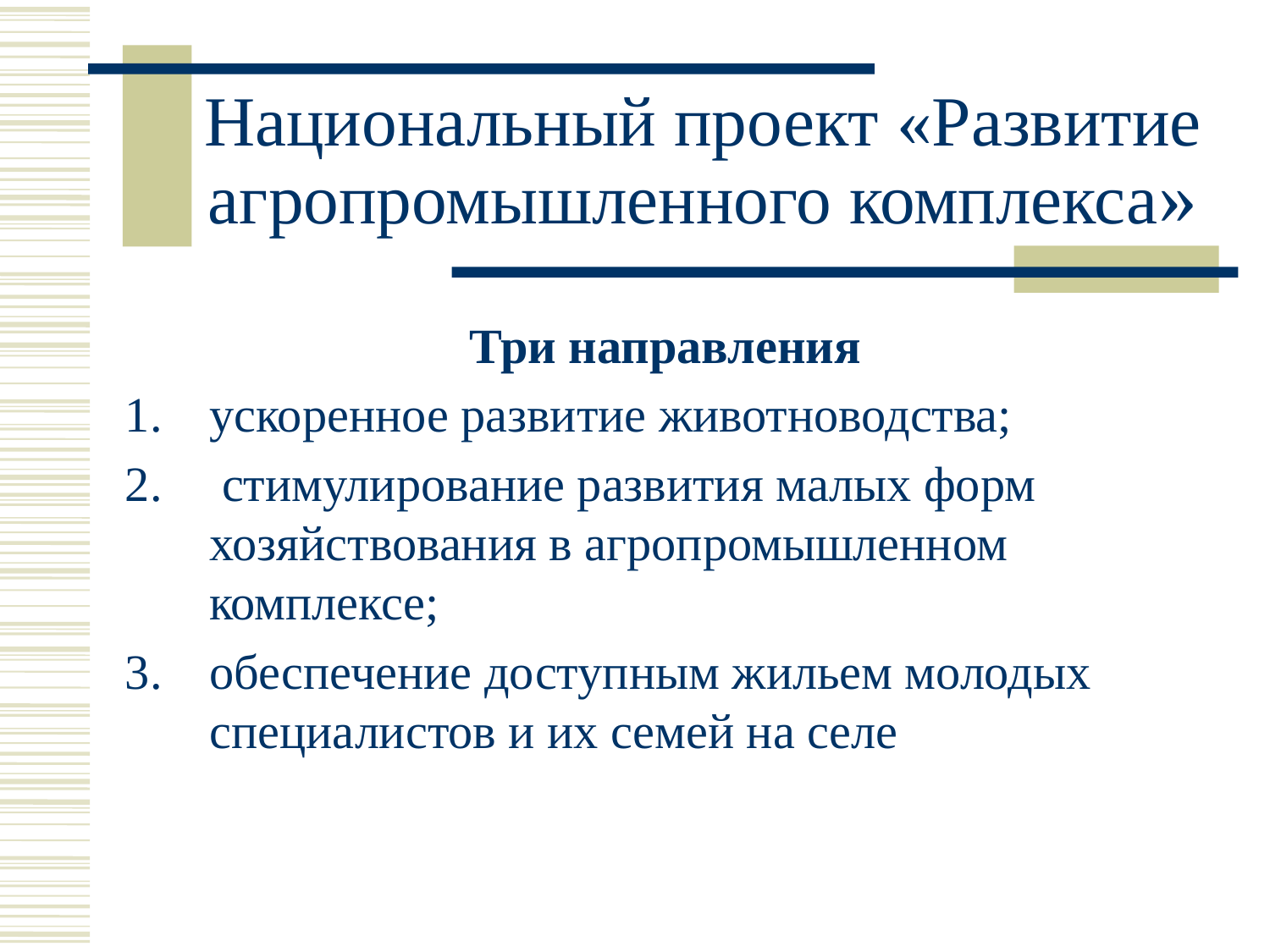

# Национальный проект «Развитие агропромышленного комплекса»
Три направления
ускоренное развитие животноводства;
 стимулирование развития малых форм хозяйствования в агропромышленном комплексе;
обеспечение доступным жильем молодых специалистов и их семей на селе